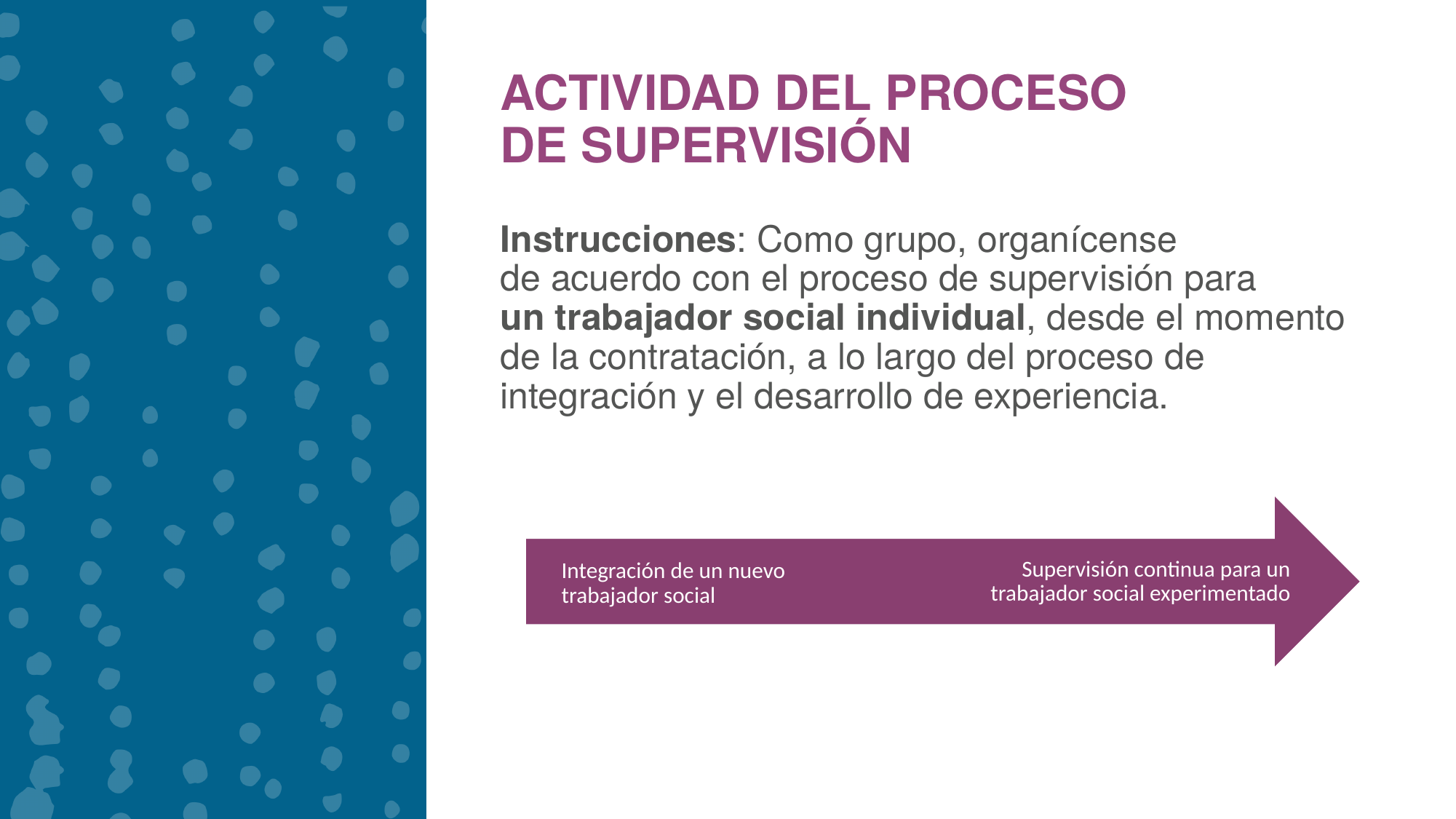

ACTIVIDAD DEL PROCESO
DE SUPERVISIÓN
Instrucciones: Como grupo, organícense
de acuerdo con el proceso de supervisión para
un trabajador social individual, desde el momento de la contratación, a lo largo del proceso de integración y el desarrollo de experiencia.

Supervisión continua para un trabajador social experimentado
Integración de un nuevo trabajador social